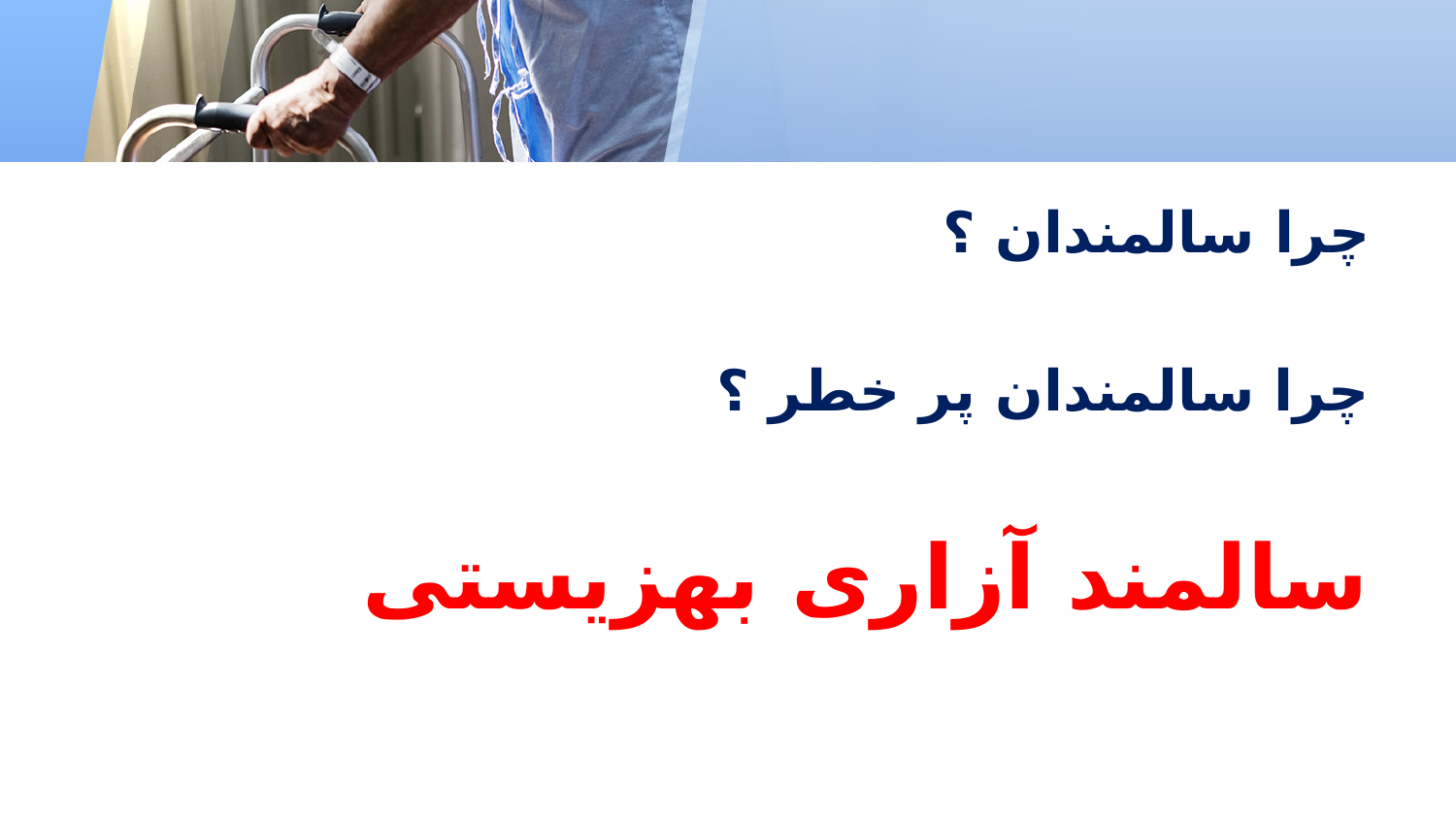

#
چرا سالمندان ؟

چرا سالمندان پر خطر ؟

سالمند آزاری بهزیستی